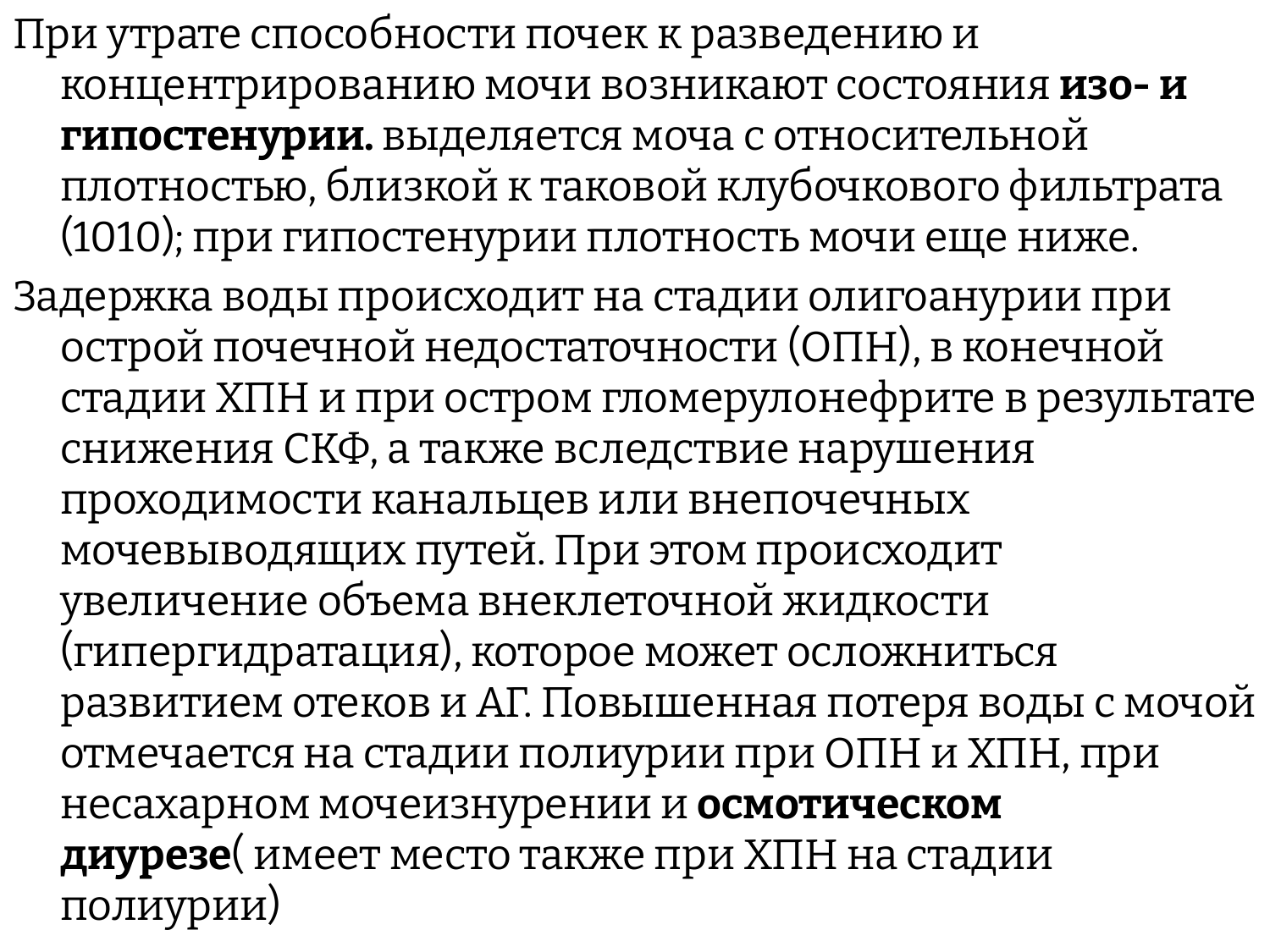

При утрате способности почек к разведению и концентрированию мочи возникают состояния изо- и гипостенурии. выделяется моча с относительной плотностью, близкой к таковой клубочкового фильтрата (1010); при гипостенурии плотность мочи еще ниже.
Задержка воды происходит на стадии олигоанурии при острой почечной недостаточности (ОПН), в конечной стадии ХПН и при остром гломерулонефрите в результате снижения СКФ, а также вследствие нарушения проходимости канальцев или внепочечных мочевыводящих путей. При этом происходит увеличение объема внеклеточной жидкости (гипергидратация), которое может осложниться развитием отеков и АГ. Повышенная потеря воды с мочой отмечается на стадии полиурии при ОПН и ХПН, при несахарном мочеизнурении и осмотическом диурезе( имеет место также при ХПН на стадии полиурии)
#